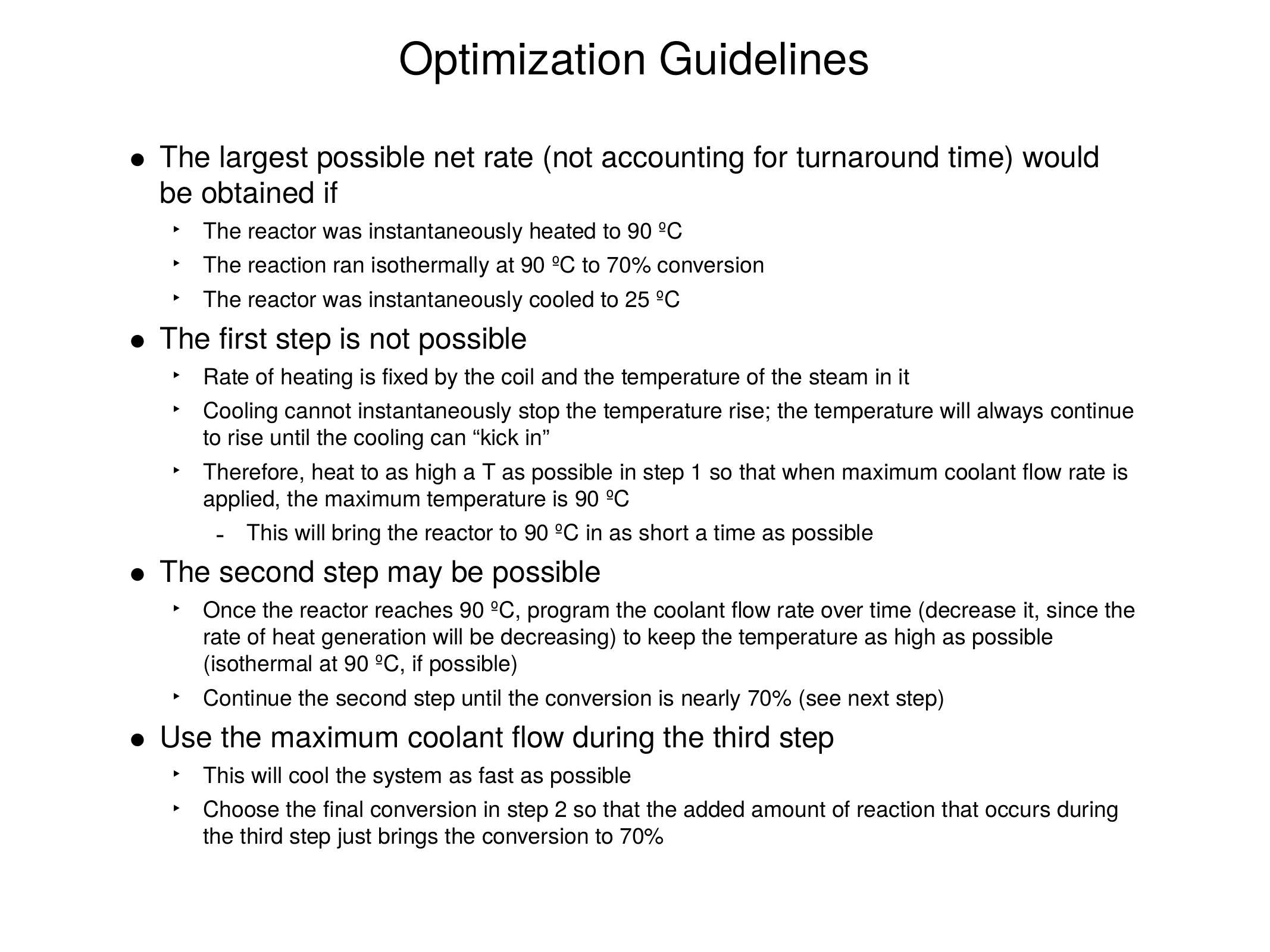

# Optimization Guidelines
The largest possible net rate (not accounting for turnaround time) would be obtained if
The reactor was instantaneously heated to 90 ºC
The reaction ran isothermally at 90 ºC to 70% conversion
The reactor was instantaneously cooled to 25 ºC
The first step is not possible
Rate of heating is fixed by the coil and the temperature of the steam in it
Cooling cannot instantaneously stop the temperature rise; the temperature will always continue to rise until the cooling can “kick in”
Therefore, heat to as high a T as possible in step 1 so that when maximum coolant flow rate is applied, the maximum temperature is 90 ºC
This will bring the reactor to 90 ºC in as short a time as possible
The second step may be possible
Once the reactor reaches 90 ºC, program the coolant flow rate over time (decrease it, since the rate of heat generation will be decreasing) to keep the temperature as high as possible (isothermal at 90 ºC, if possible)
Continue the second step until the conversion is nearly 70% (see next step)
Use the maximum coolant flow during the third step
This will cool the system as fast as possible
Choose the final conversion in step 2 so that the added amount of reaction that occurs during the third step just brings the conversion to 70%